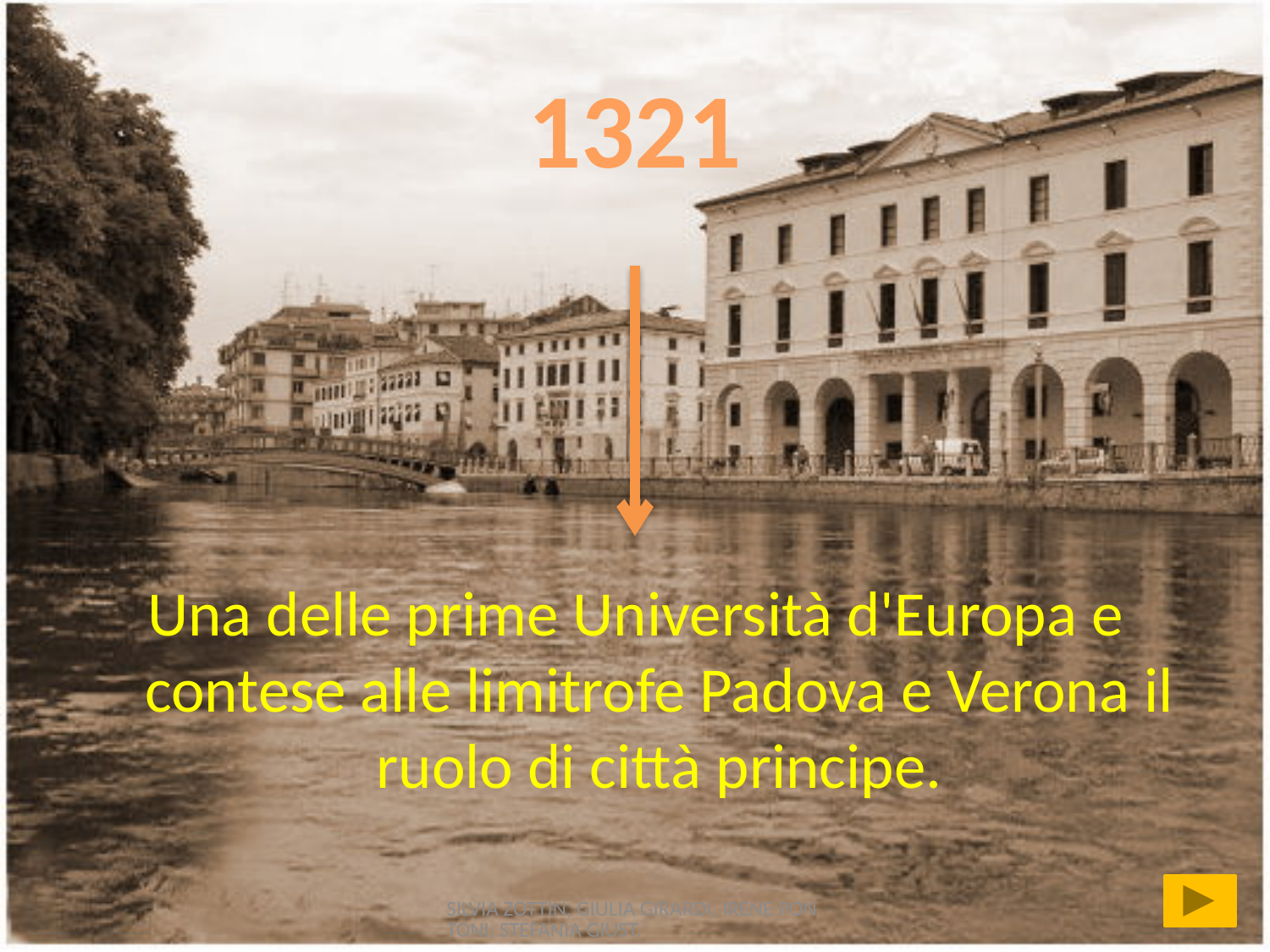

1321
Una delle prime Università d'Europa e contese alle limitrofe Padova e Verona il ruolo di città principe.

SILVIA ZOTTIN, GIULIA GIRARDI, IRENE PONTONI, STEFANIA GIUST.